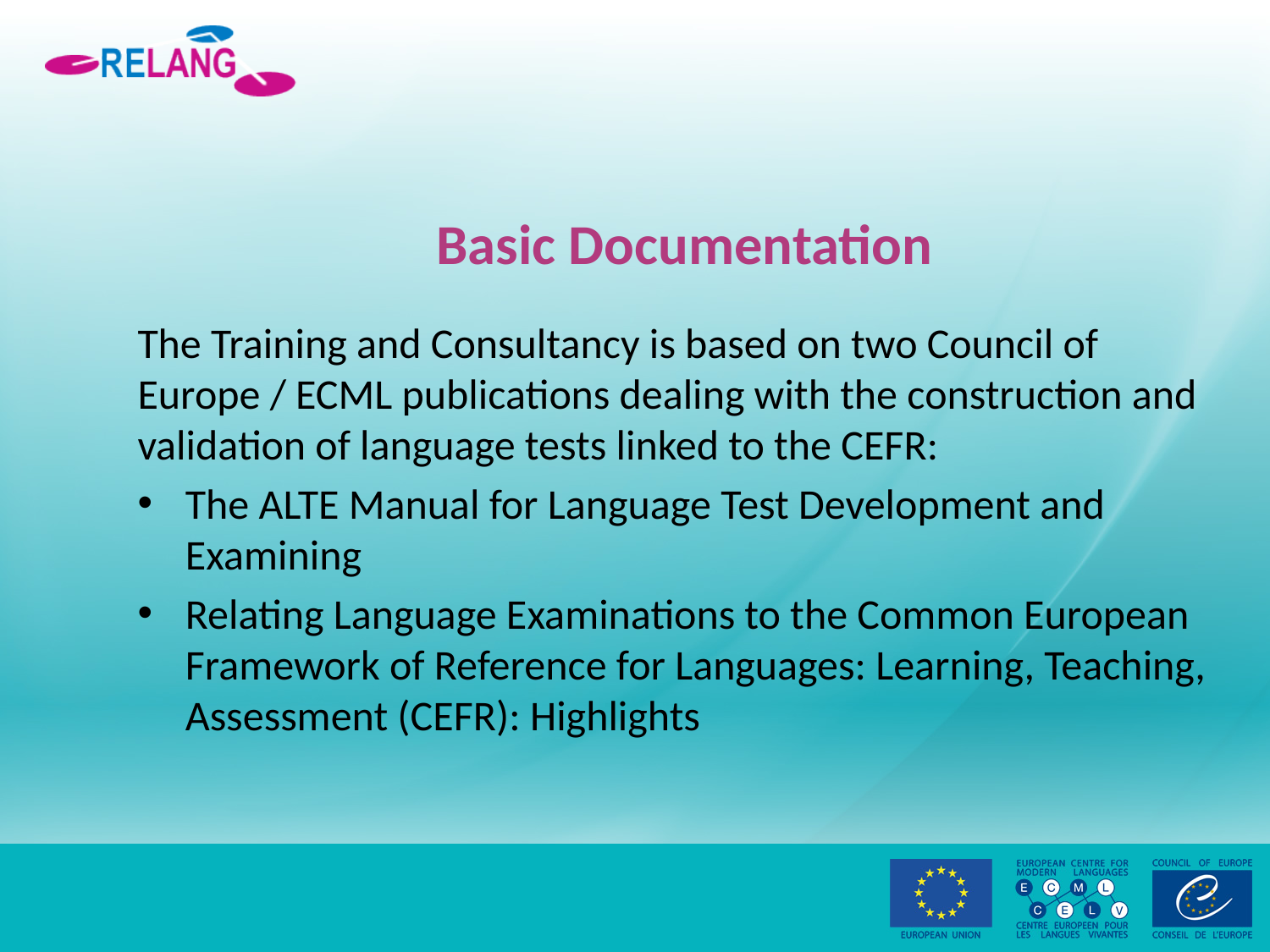

# Basic Documentation

The Training and Consultancy is based on two Council of Europe / ECML publications dealing with the construction and validation of language tests linked to the CEFR:
The ALTE Manual for Language Test Development and Examining
Relating Language Examinations to the Common European Framework of Reference for Languages: Learning, Teaching, Assessment (CEFR): Highlights